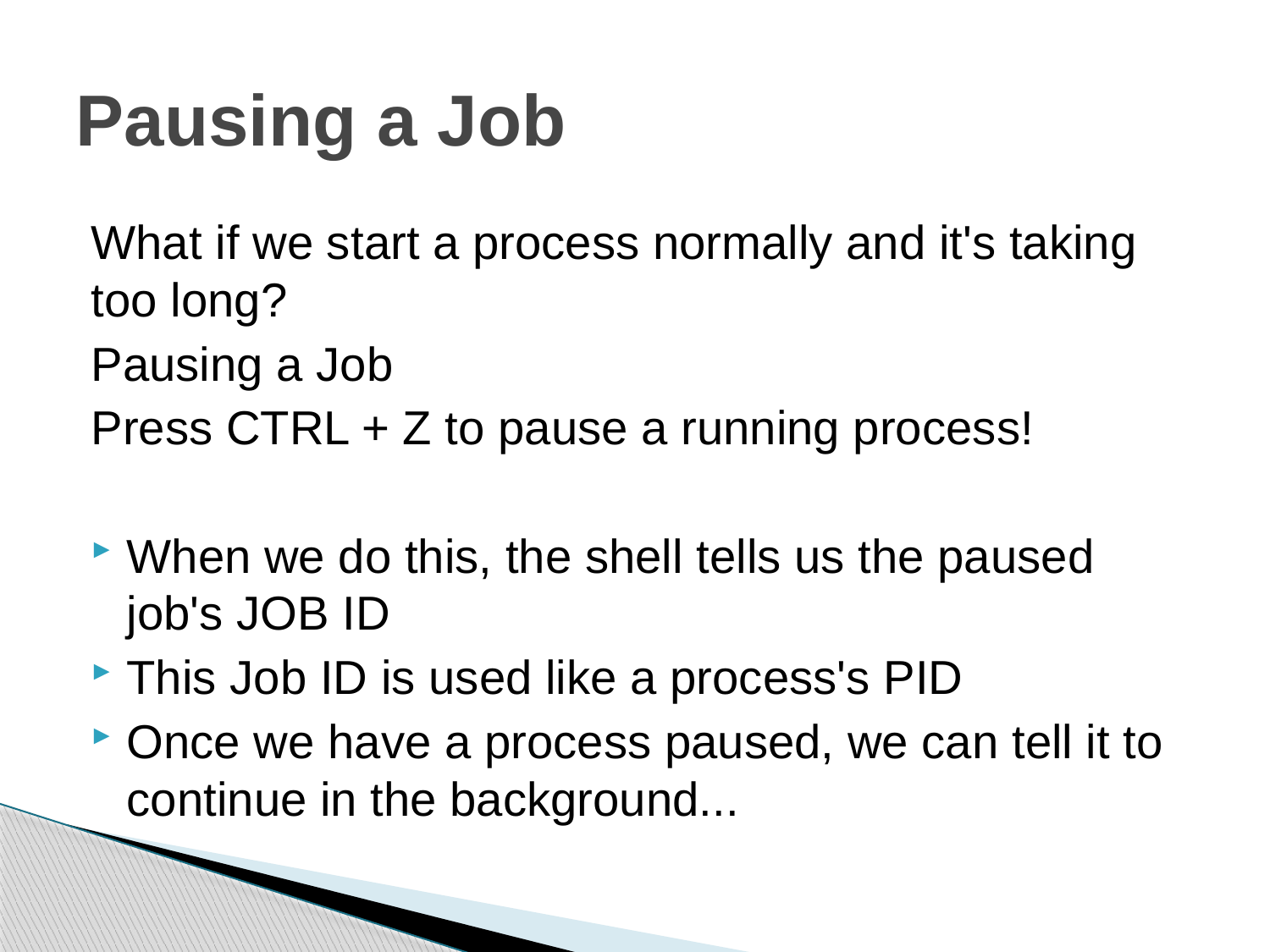

# Pausing a Job
What if we start a process normally and it's taking too long?
Pausing a Job
Press CTRL + Z to pause a running process!

When we do this, the shell tells us the paused job's JOB ID
This Job ID is used like a process's PID
Once we have a process paused, we can tell it to continue in the background...